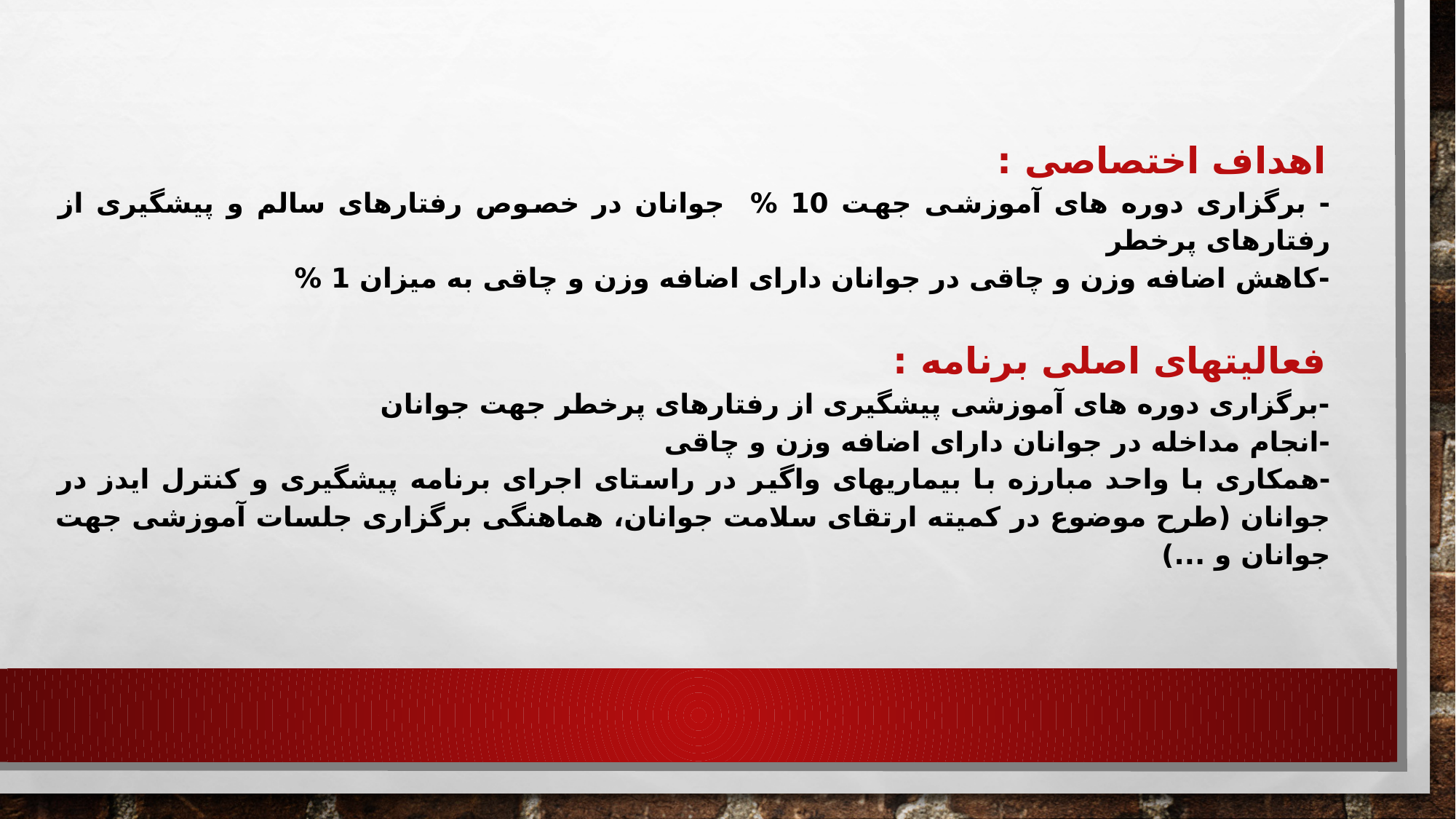

اهداف اختصاصی :
- برگزاری دوره های آموزشی جهت 10 %  جوانان در خصوص رفتارهای سالم و پیشگیری از رفتارهای پرخطر
-کاهش اضافه وزن و چاقی در جوانان دارای اضافه وزن و چاقی به میزان 1 %

فعالیتهای اصلی برنامه :
-برگزاری دوره های آموزشی پیشگیری از رفتارهای پرخطر جهت جوانان
-انجام مداخله در جوانان دارای اضافه وزن و چاقی
-همکاری با واحد مبارزه با بیماریهای واگیر در راستای اجرای برنامه پیشگیری و کنترل ایدز در جوانان (طرح موضوع در کمیته ارتقای سلامت جوانان، هماهنگی برگزاری جلسات آموزشی جهت جوانان و ...)